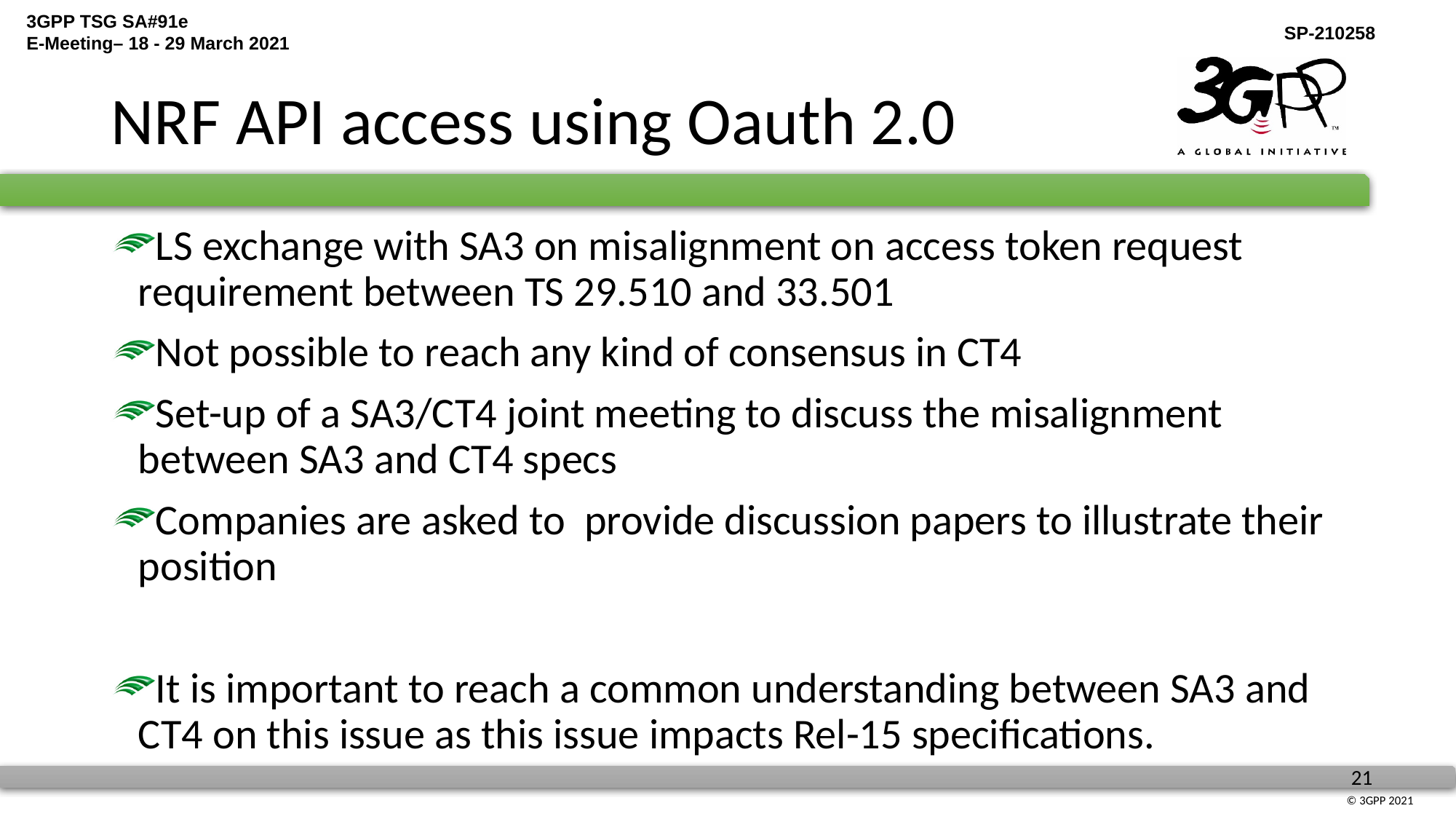

# NRF API access using Oauth 2.0
LS exchange with SA3 on misalignment on access token request requirement between TS 29.510 and 33.501
Not possible to reach any kind of consensus in CT4
Set-up of a SA3/CT4 joint meeting to discuss the misalignment between SA3 and CT4 specs
Companies are asked to  provide discussion papers to illustrate their position

It is important to reach a common understanding between SA3 and CT4 on this issue as this issue impacts Rel-15 specifications.